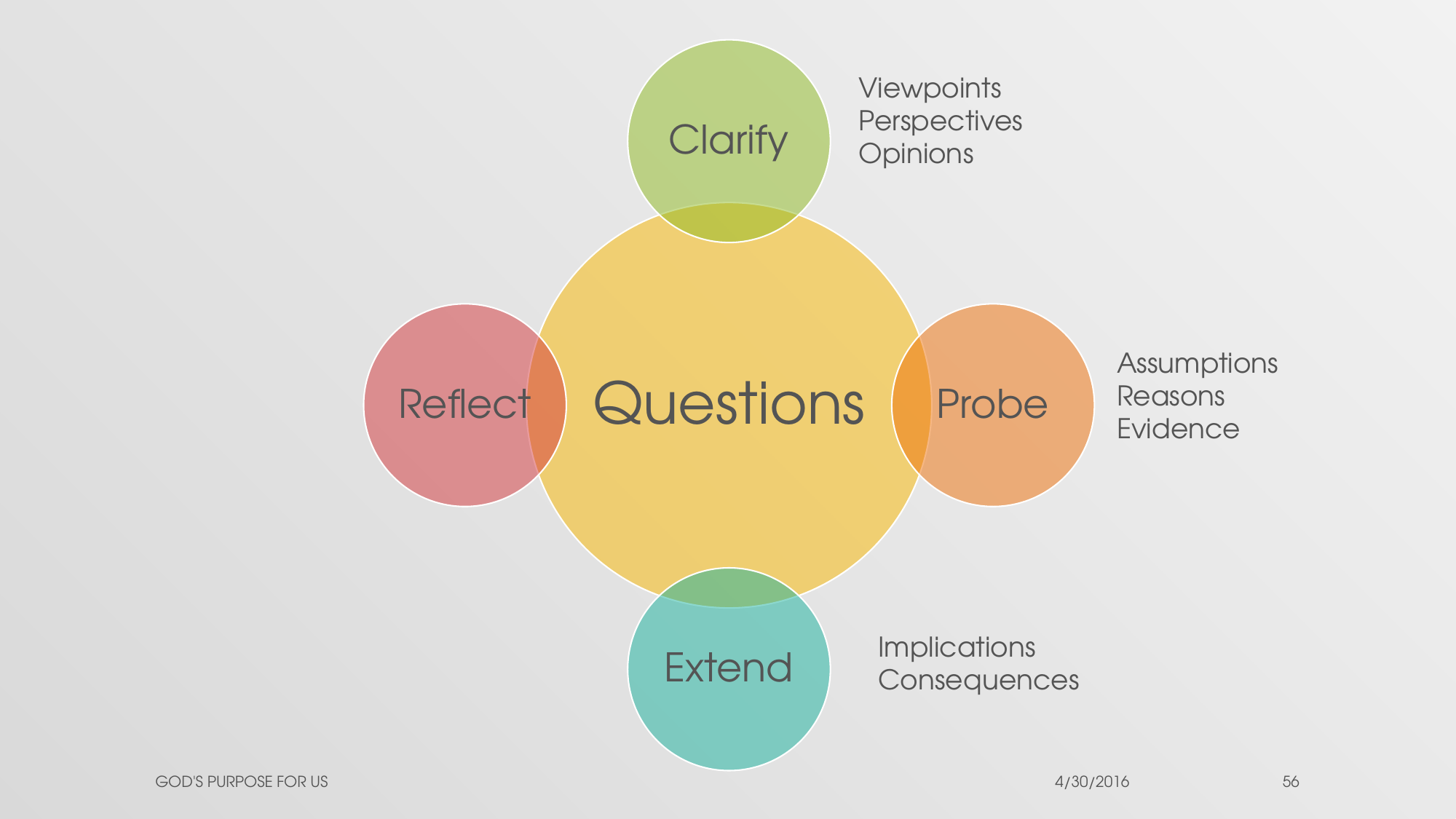

Questions
Clarify
Probe
Extend
Reflect
Viewpoints
Perspectives
Opinions
Assumptions
Reasons
Evidence
Implications
Consequences
God's Purpose for US
4/30/2016
56